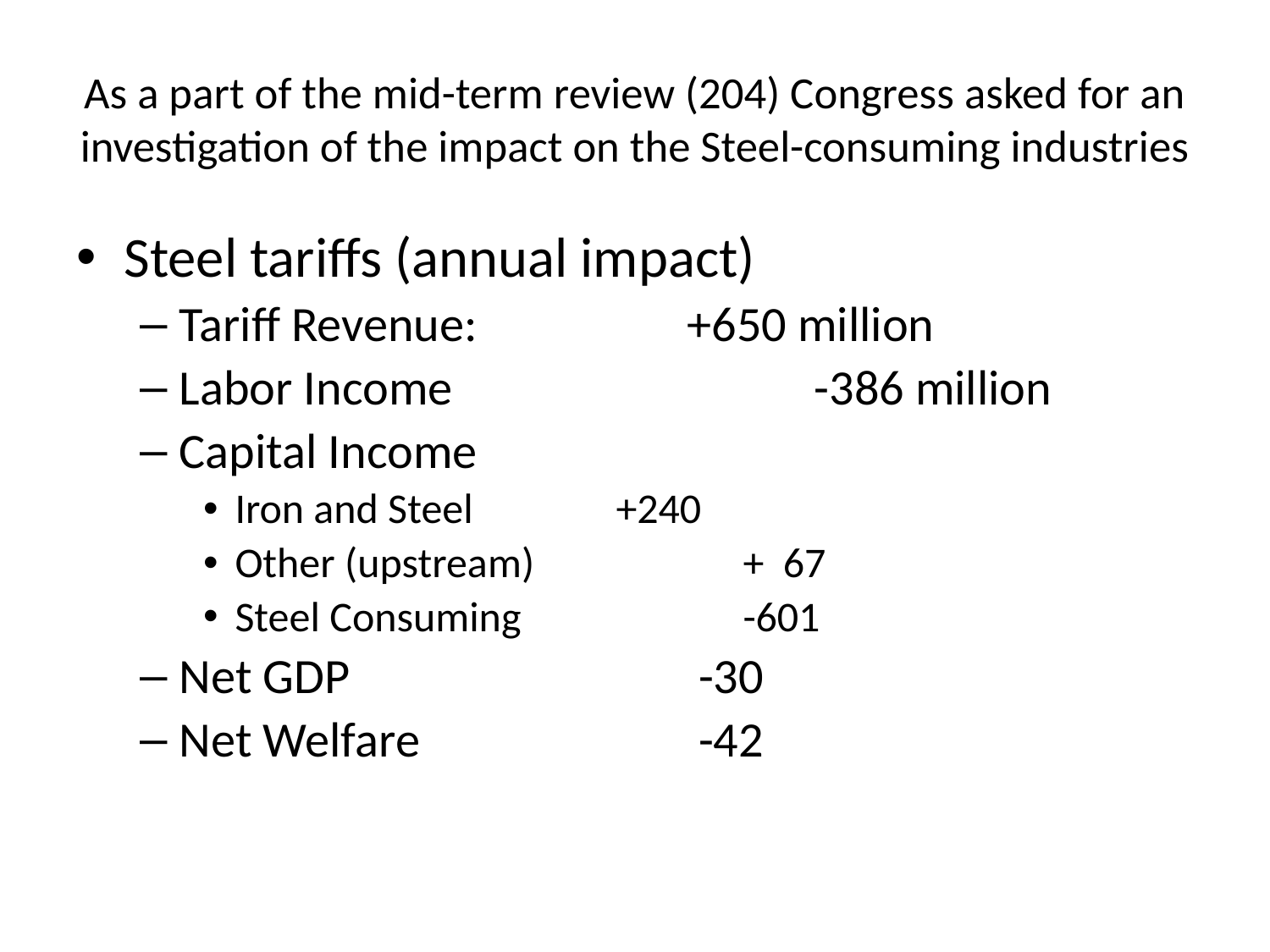

# As a part of the mid-term review (204) Congress asked for an investigation of the impact on the Steel-consuming industries
Steel tariffs (annual impact)
Tariff Revenue:		+650 million
Labor Income			-386 million
Capital Income
Iron and Steel		+240
Other (upstream)		+  67
Steel Consuming		-601
Net GDP			 -30
Net Welfare			 -42